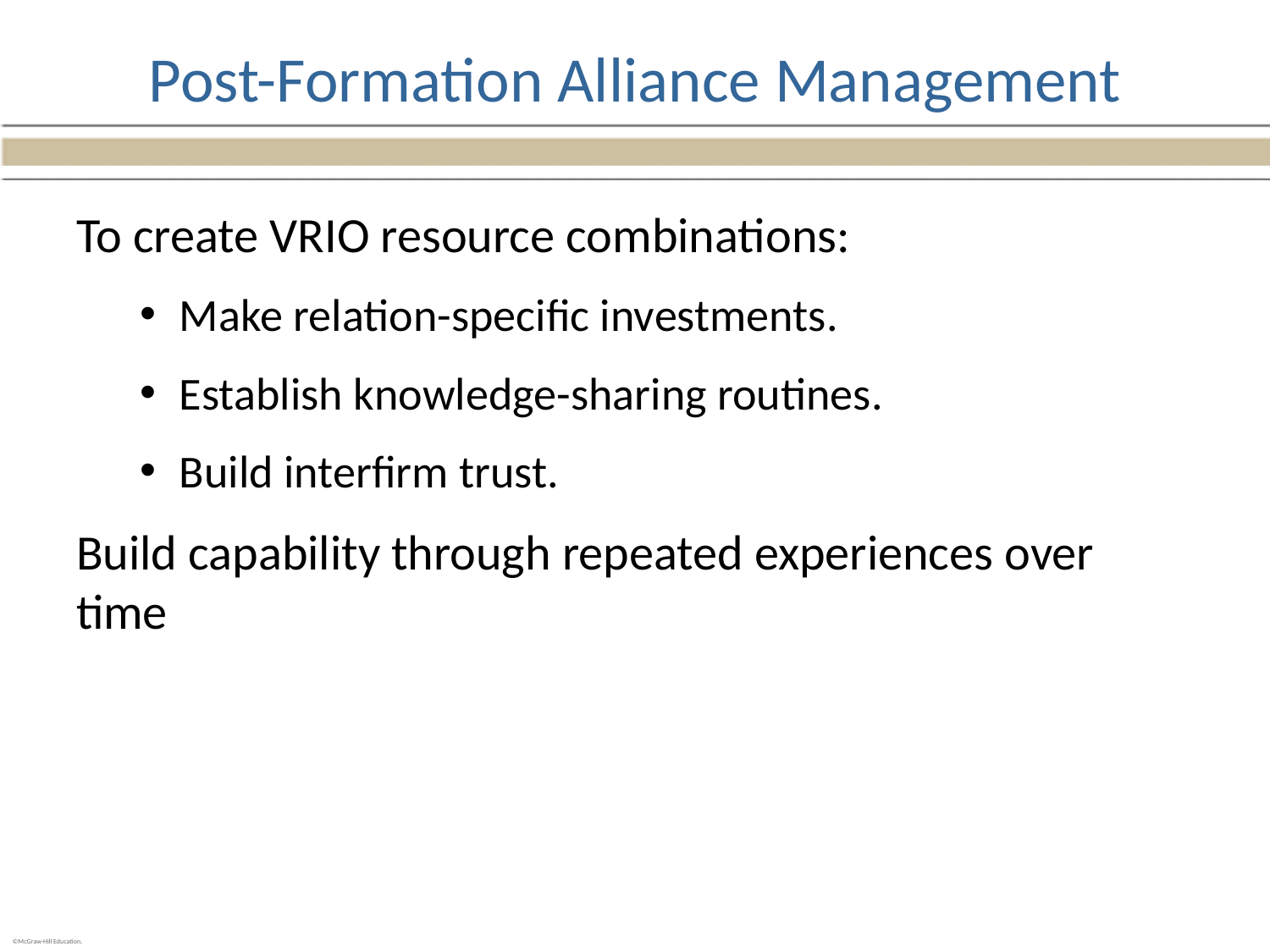

# Post-Formation Alliance Management
To create VRIO resource combinations:
Make relation-specific investments.
Establish knowledge-sharing routines.
Build interfirm trust.
Build capability through repeated experiences over time